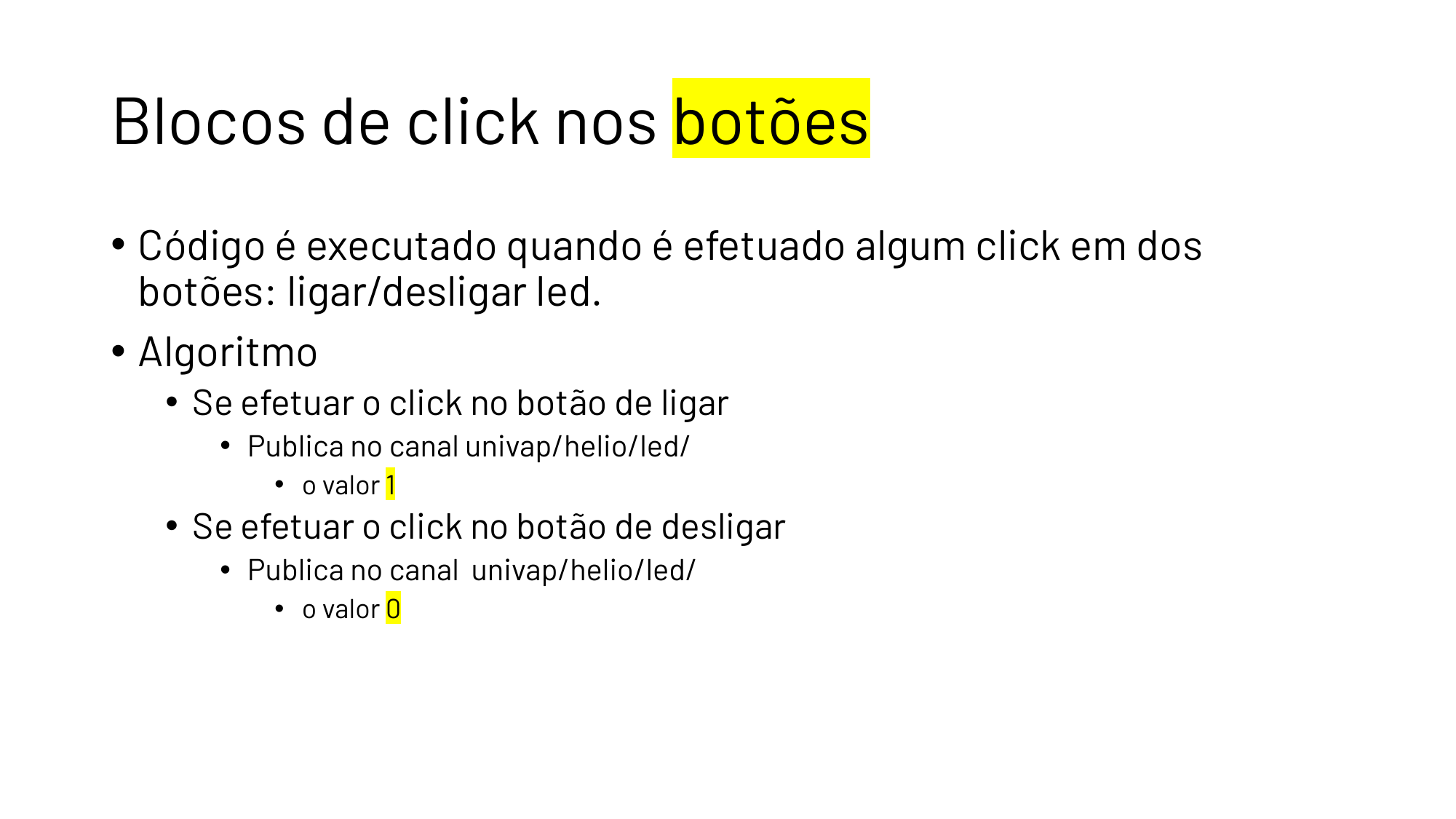

# Blocos de click nos botões
Código é executado quando é efetuado algum click em dos botões: ligar/desligar led.
Algoritmo
Se efetuar o click no botão de ligar
Publica no canal univap/helio/led/
o valor 1
Se efetuar o click no botão de desligar
Publica no canal  univap/helio/led/
o valor 0